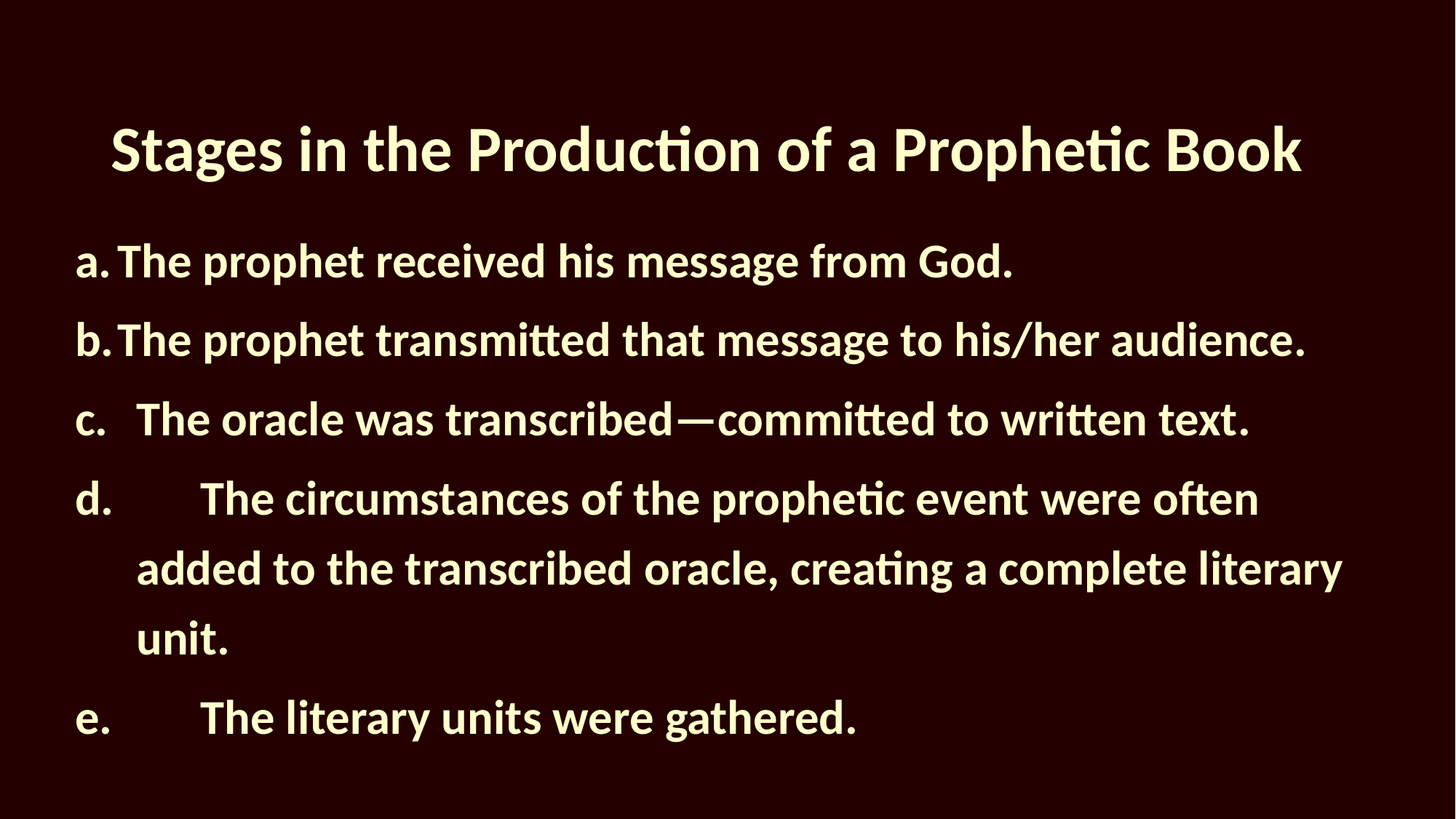

# Stages in the Production of a Prophetic Book
a.	The prophet received his message from God.
b.	The prophet transmitted that message to his/her audience.
The oracle was transcribed—committed to written text.
	The circumstances of the prophetic event were often added to the transcribed oracle, creating a complete literary unit.
	The literary units were gathered.